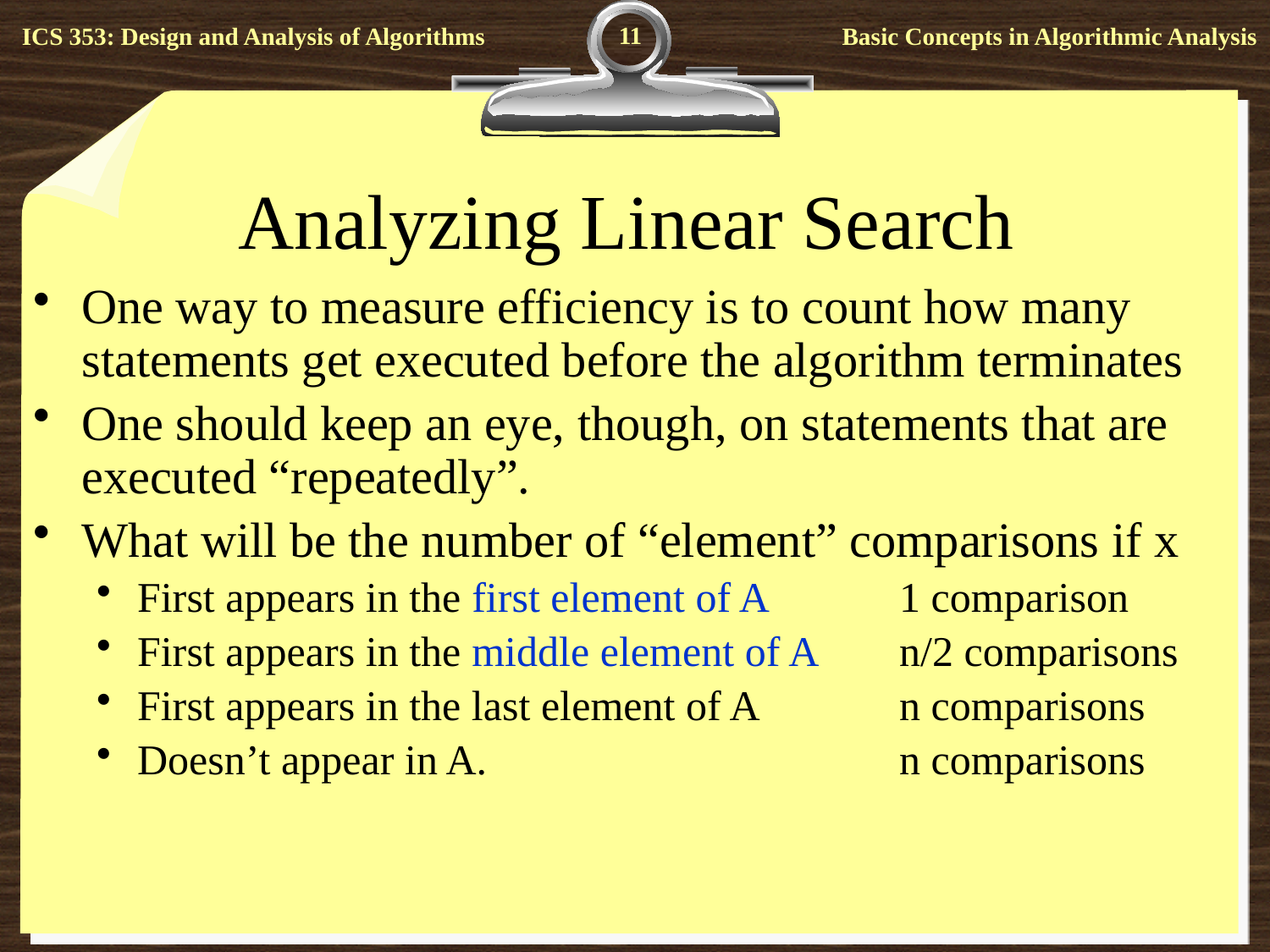

11
# Analyzing Linear Search
One way to measure efficiency is to count how many statements get executed before the algorithm terminates
One should keep an eye, though, on statements that are executed “repeatedly”.
What will be the number of “element” comparisons if x
First appears in the first element of A		1 comparison
First appears in the middle element of A	n/2 comparisons
First appears in the last element of A		n comparisons
Doesn’t appear in A.				n comparisons